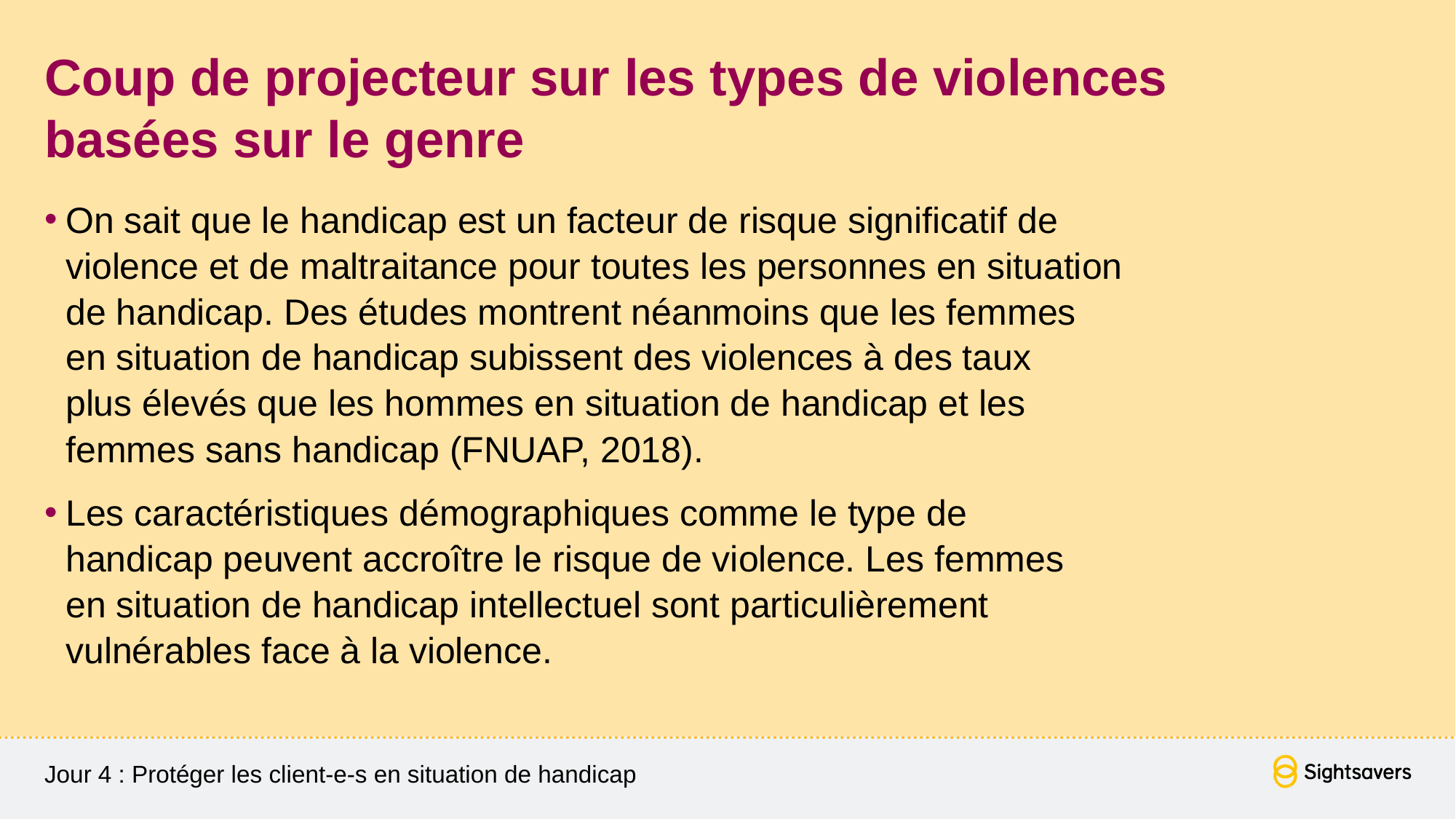

# Coup de projecteur sur les types de violences basées sur le genre
On sait que le handicap est un facteur de risque significatif de
violence et de maltraitance pour toutes les personnes en situation
de handicap. Des études montrent néanmoins que les femmes
en situation de handicap subissent des violences à des taux
plus élevés que les hommes en situation de handicap et les femmes sans handicap (FNUAP, 2018).
Les caractéristiques démographiques comme le type de
handicap peuvent accroître le risque de violence. Les femmes
en situation de handicap intellectuel sont particulièrement vulnérables face à la violence.

Jour 4 : Protéger les client-e-s en situation de handicap